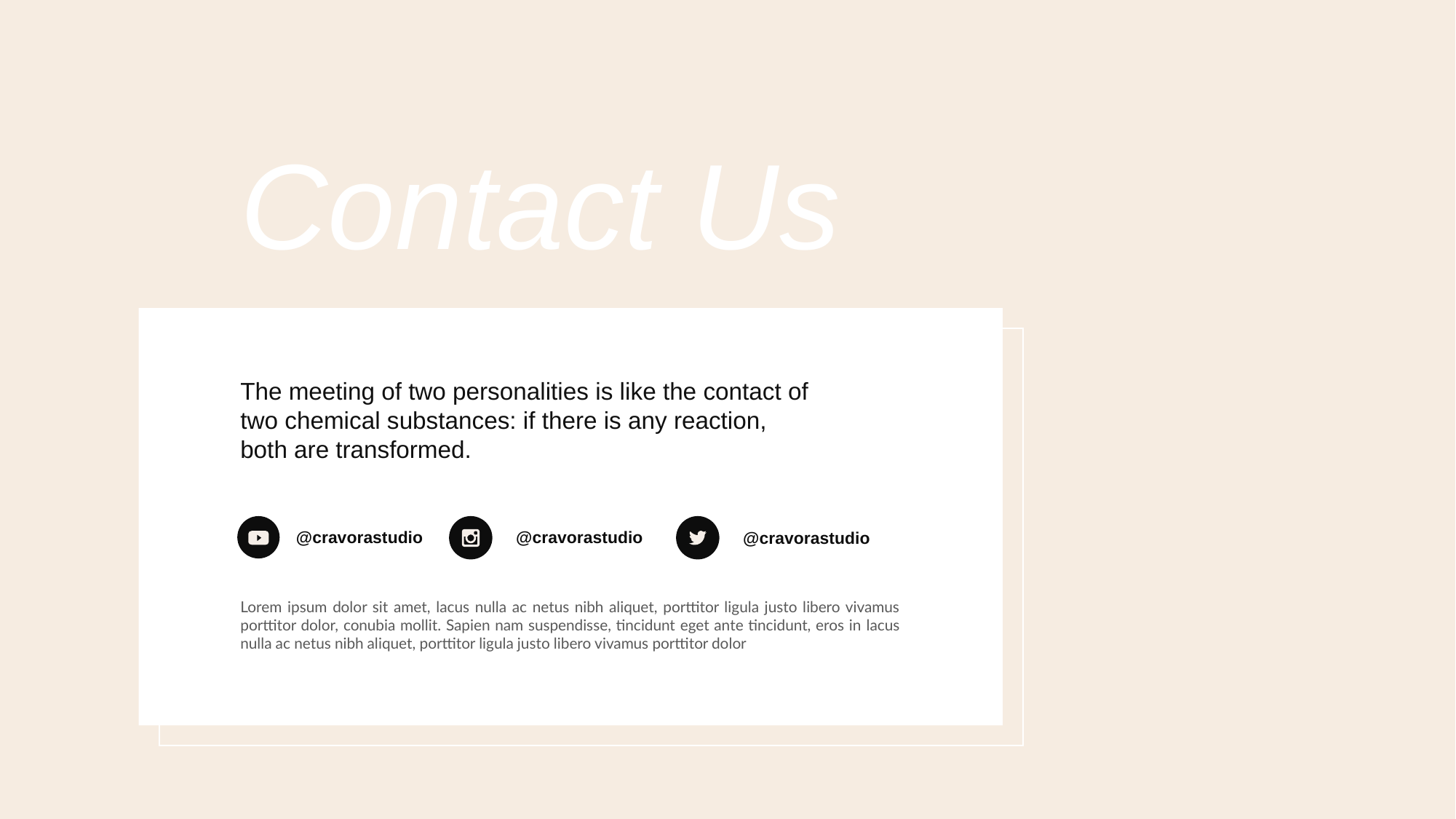

Contact Us

The meeting of two personalities is like the contact of two chemical substances: if there is any reaction, both are transformed.

@cravorastudio
@cravorastudio
@cravorastudio
Lorem ipsum dolor sit amet, lacus nulla ac netus nibh aliquet, porttitor ligula justo libero vivamus porttitor dolor, conubia mollit. Sapien nam suspendisse, tincidunt eget ante tincidunt, eros in lacus nulla ac netus nibh aliquet, porttitor ligula justo libero vivamus porttitor dolor